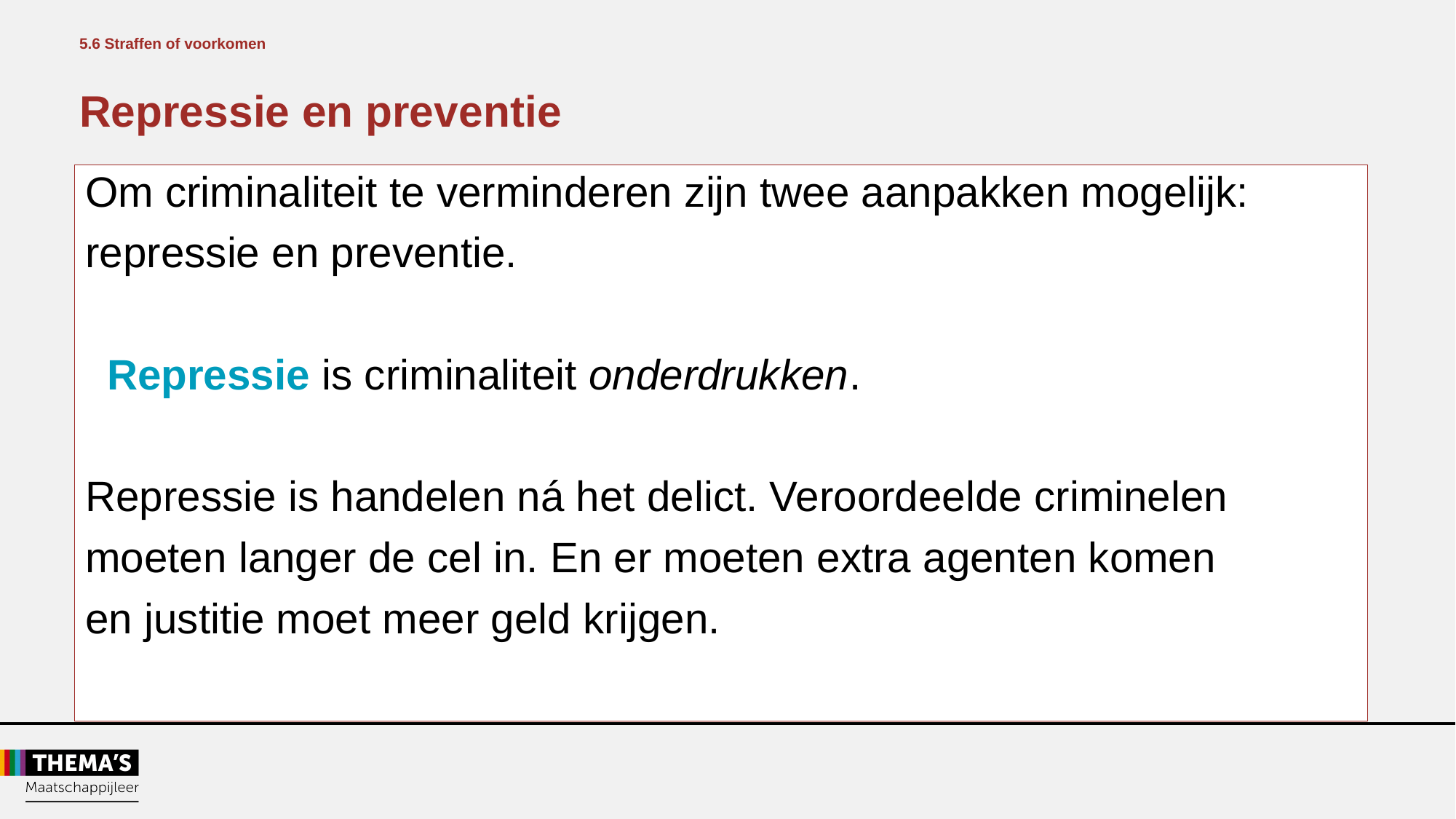

5.6 Straffen of voorkomen
Repressie en preventie
Om criminaliteit te verminderen zijn twee aanpakken mogelijk:
repressie en preventie.

Repressie is criminaliteit onderdrukken.

Repressie is handelen ná het delict. Veroordeelde criminelen
moeten langer de cel in. En er moeten extra agenten komen
en justitie moet meer geld krijgen.